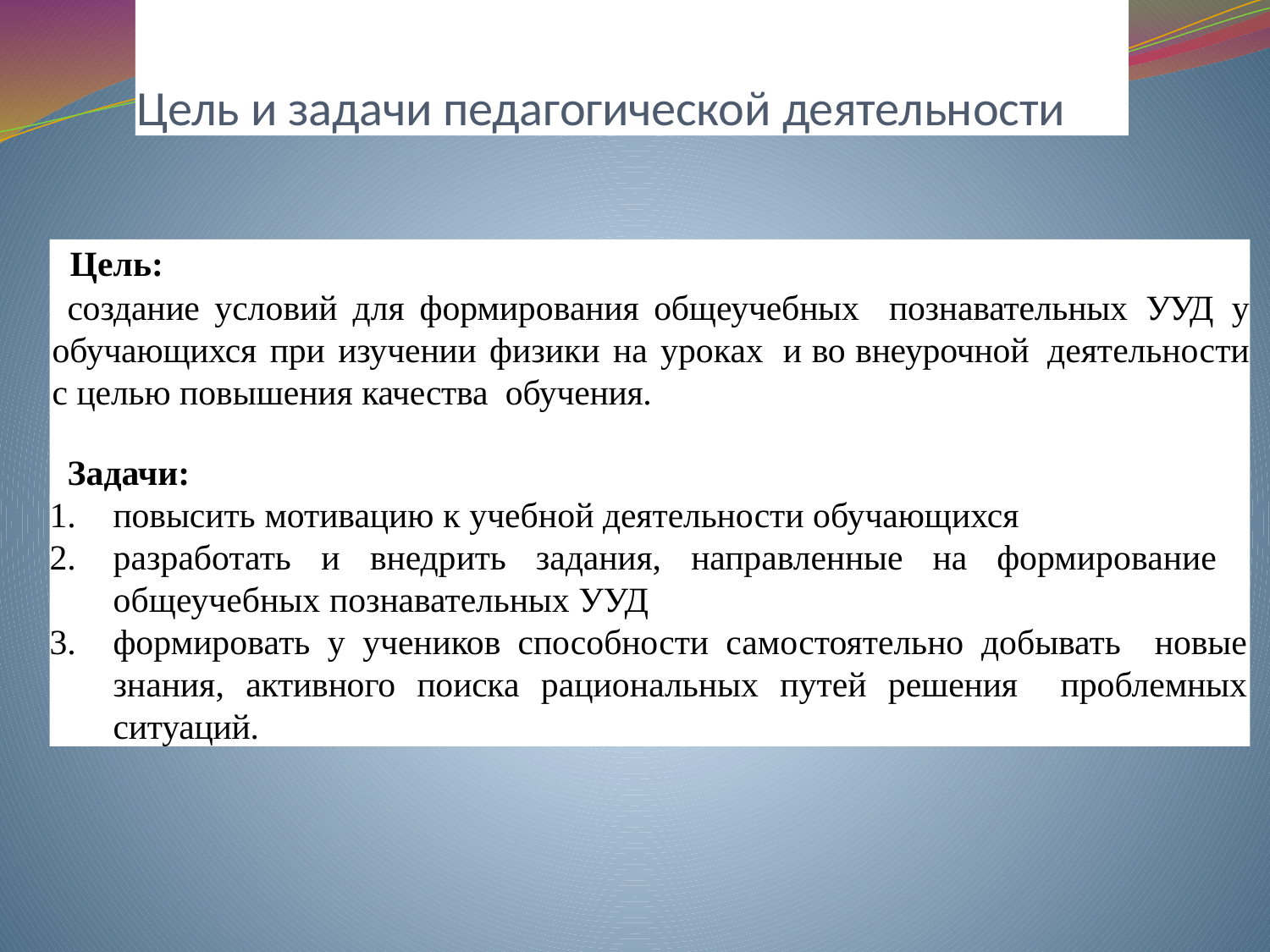

# Цель и задачи педагогической деятельности
  Цель:
 создание условий для формирования общеучебных  познавательных УУД у обучающихся при изучении физики на уроках  и во внеурочной деятельности с целью повышения качества обучения.

  Задачи:
повысить мотивацию к учебной деятельности обучающихся
разработать и внедрить задания, направленные на формирование  общеучебных познавательных УУД
формировать у учеников способности самостоятельно добывать  новые знания, активного поиска рациональных путей решения  проблемных ситуаций.